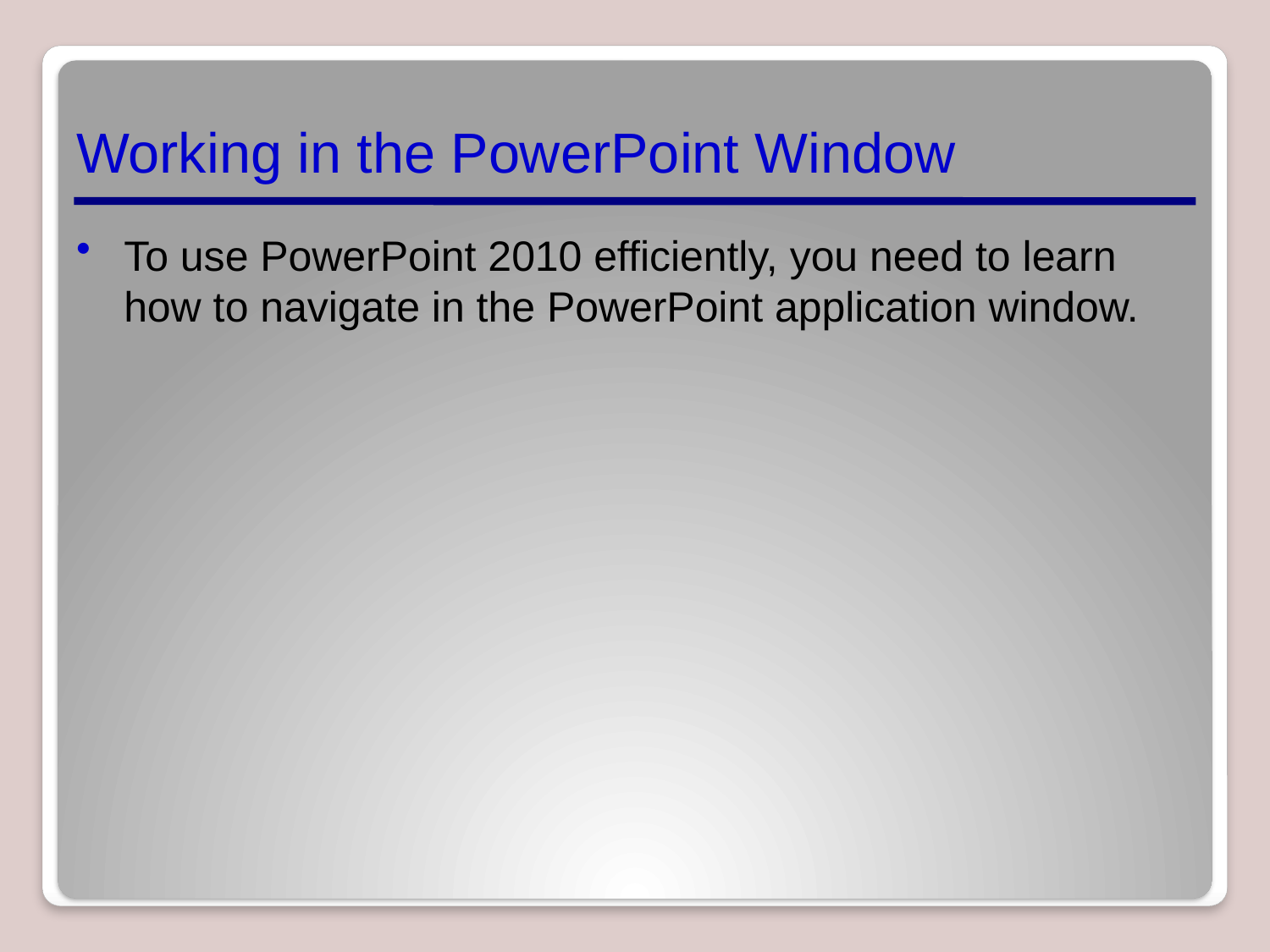

# Working in the PowerPoint Window
To use PowerPoint 2010 efficiently, you need to learn how to navigate in the PowerPoint application window.